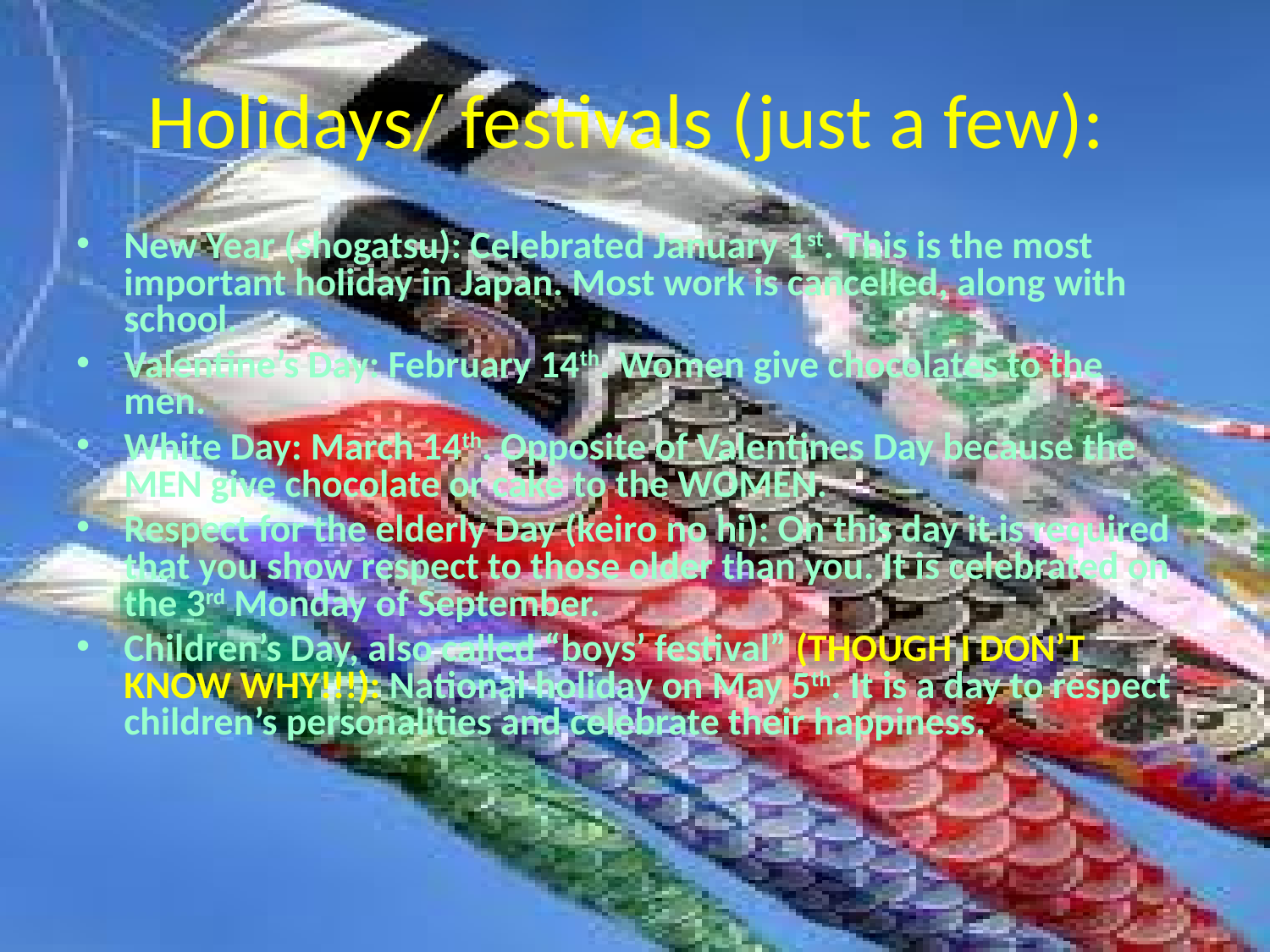

# Holidays/ festivals (just a few):
New Year (shogatsu): Celebrated January 1st. This is the most important holiday in Japan. Most work is cancelled, along with school.
Valentine’s Day: February 14th. Women give chocolates to the men.
White Day: March 14th. Opposite of Valentines Day because the MEN give chocolate or cake to the WOMEN.
Respect for the elderly Day (keiro no hi): On this day it is required that you show respect to those older than you. It is celebrated on the 3rd Monday of September.
Children’s Day, also called “boys’ festival” (THOUGH I DON’T KNOW WHY!!!): National holiday on May 5th. It is a day to respect children’s personalities and celebrate their happiness.